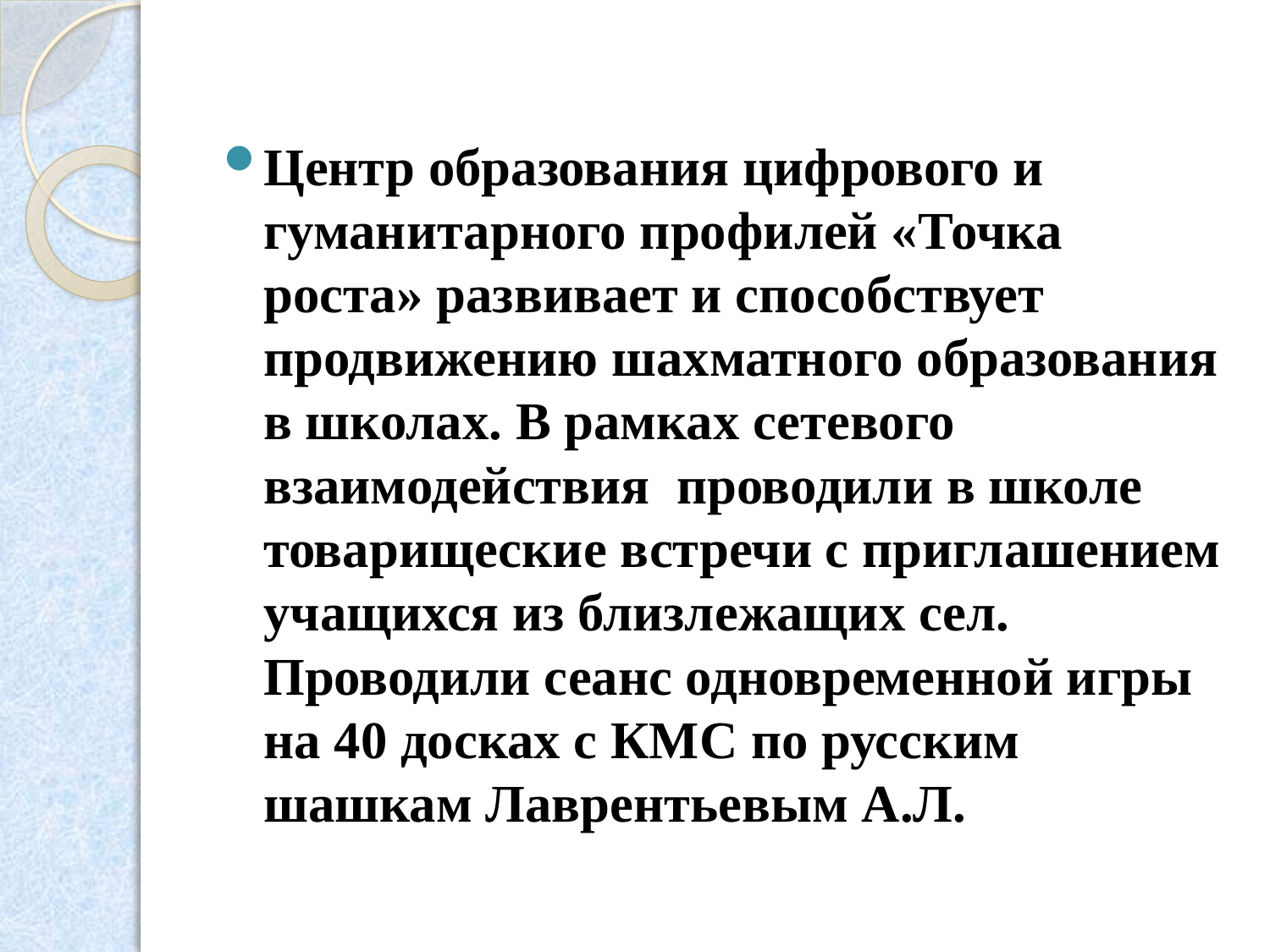

#
Центр образования цифрового и гуманитарного профилей «Точка роста» развивает и способствует продвижению шахматного образования в школах. В рамках сетевого взаимодействия  проводили в школе товарищеские встречи с приглашением учащихся из близлежащих сел. Проводили сеанс одновременной игры на 40 досках с КМС по русским шашкам Лаврентьевым А.Л.